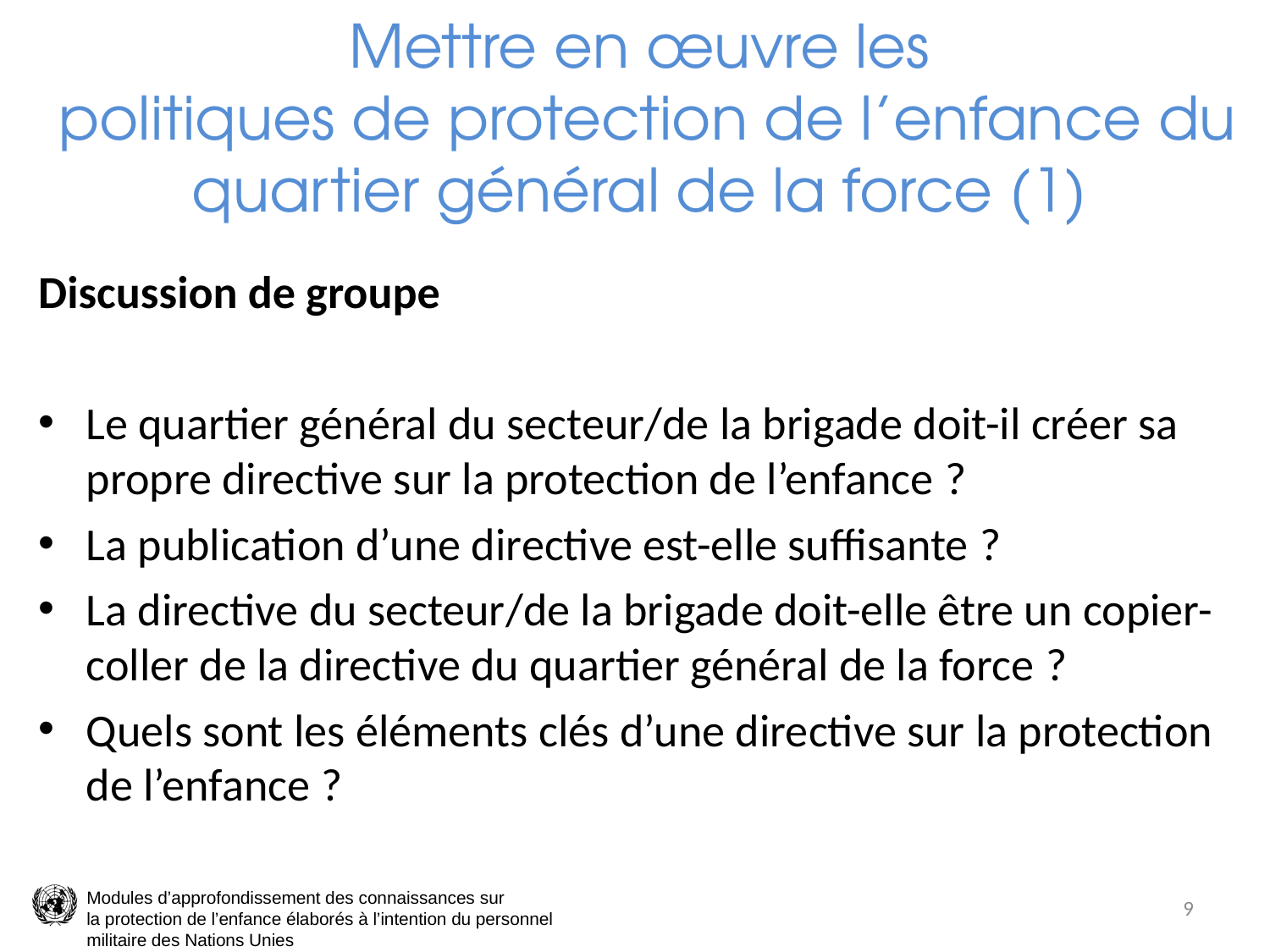

# Mettre en œuvre les politiques de protection de l’enfance du quartier général de la force (1)

Discussion de groupe

Le quartier général du secteur/de la brigade doit-il créer sa propre directive sur la protection de l’enfance ?
La publication d’une directive est-elle suffisante ?
La directive du secteur/de la brigade doit-elle être un copier-coller de la directive du quartier général de la force ?
Quels sont les éléments clés d’une directive sur la protection de l’enfance ?
9